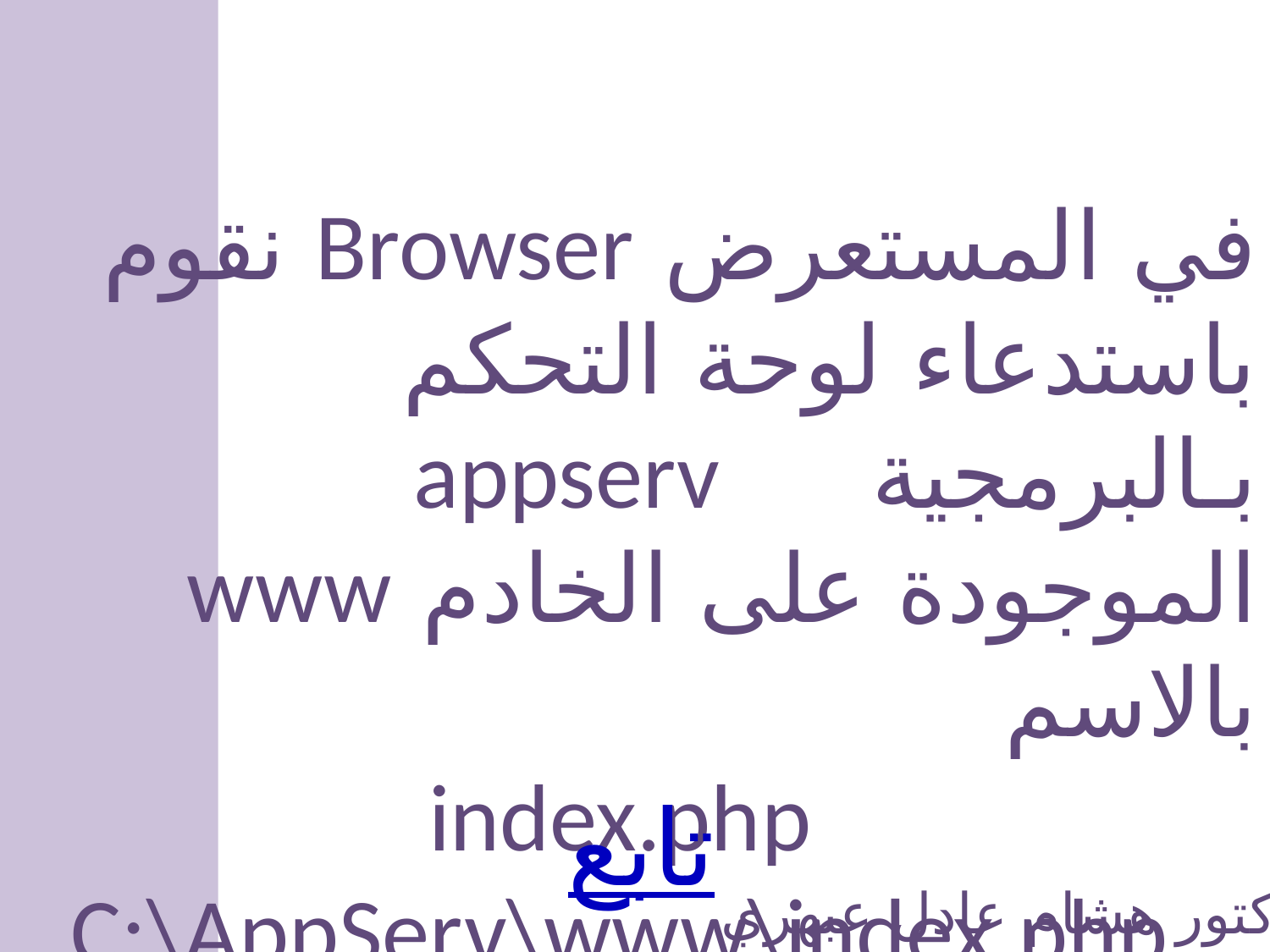

في المستعرض Browser نقوم باستدعاء لوحة التحكم بـالبرمجية     appserv
الموجودة على الخادم www بالاسم
 index.php
 C:\AppServ\www\index.php
تابع
الدكتور هشام عادل عبهري